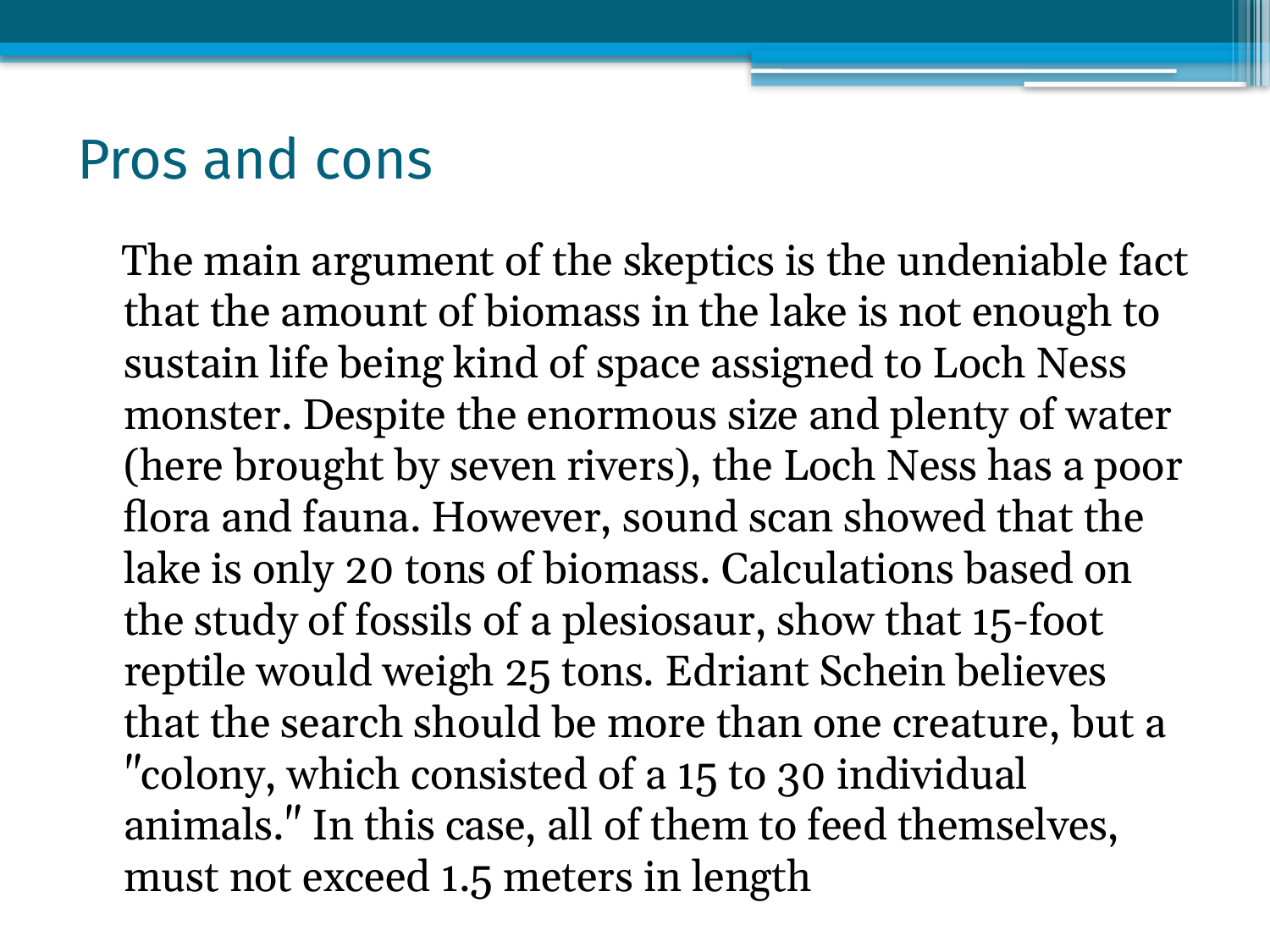

# Pros and cons
   The main argument of the skeptics is the undeniable fact that the amount of biomass in the lake is not enough to sustain life being kind of space assigned to Loch Ness monster. Despite the enormous size and plenty of water (here brought by seven rivers), the Loch Ness has a poor flora and fauna. However, sound scan showed that the lake is only 20 tons of biomass. Calculations based on the study of fossils of a plesiosaur, show that 15-foot reptile would weigh 25 tons. Edriant Schein believes that the search should be more than one creature, but a "colony, which consisted of a 15 to 30 individual animals." In this case, all of them to feed themselves, must not exceed 1.5 meters in length